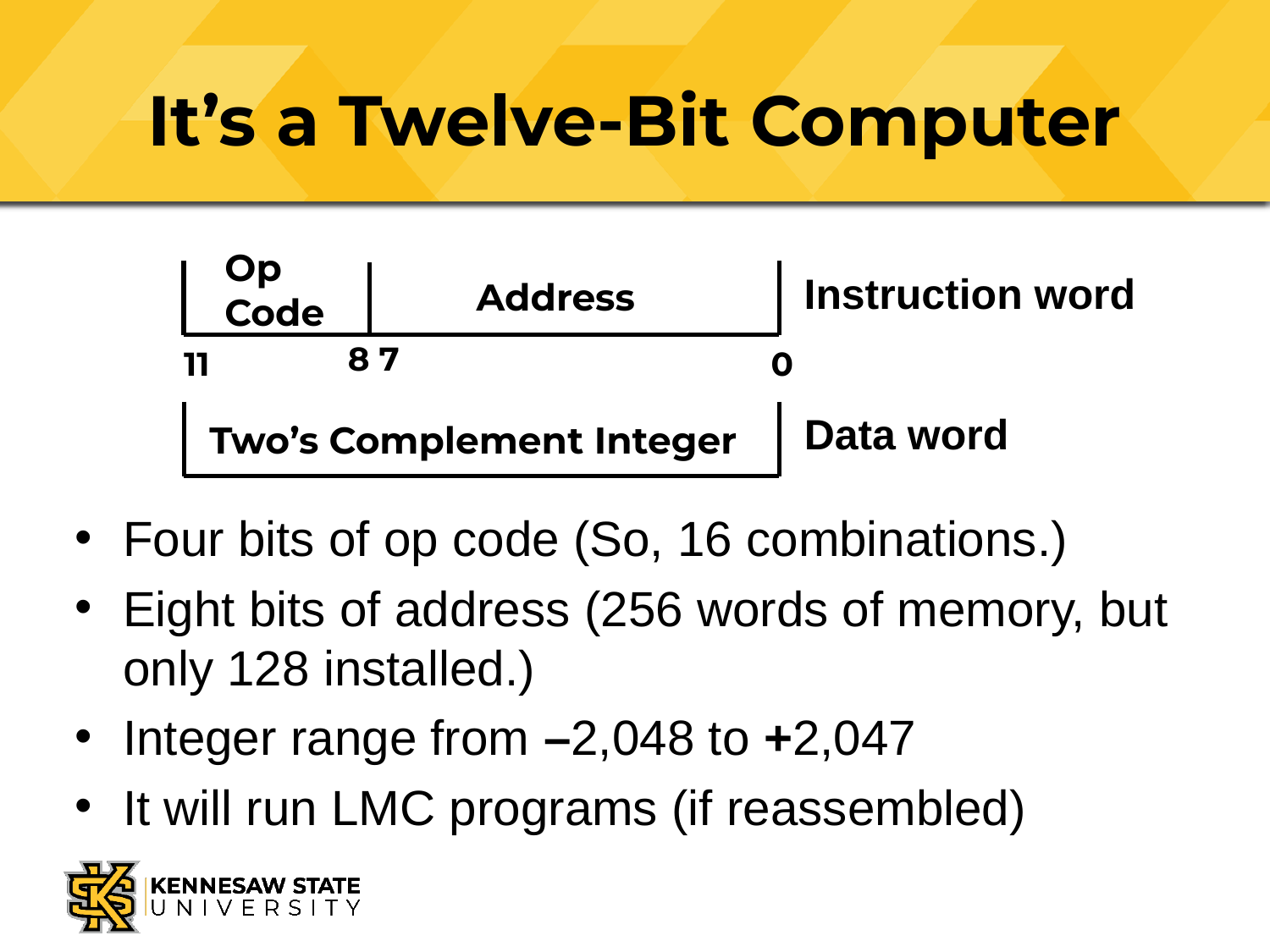

# It’s a Twelve-Bit Computer
Op Code
Instruction word
Address
 8 7
0
11
Data word
Two’s Complement Integer
Four bits of op code (So, 16 combinations.)
Eight bits of address (256 words of memory, but only 128 installed.)
Integer range from –2,048 to +2,047
It will run LMC programs (if reassembled)